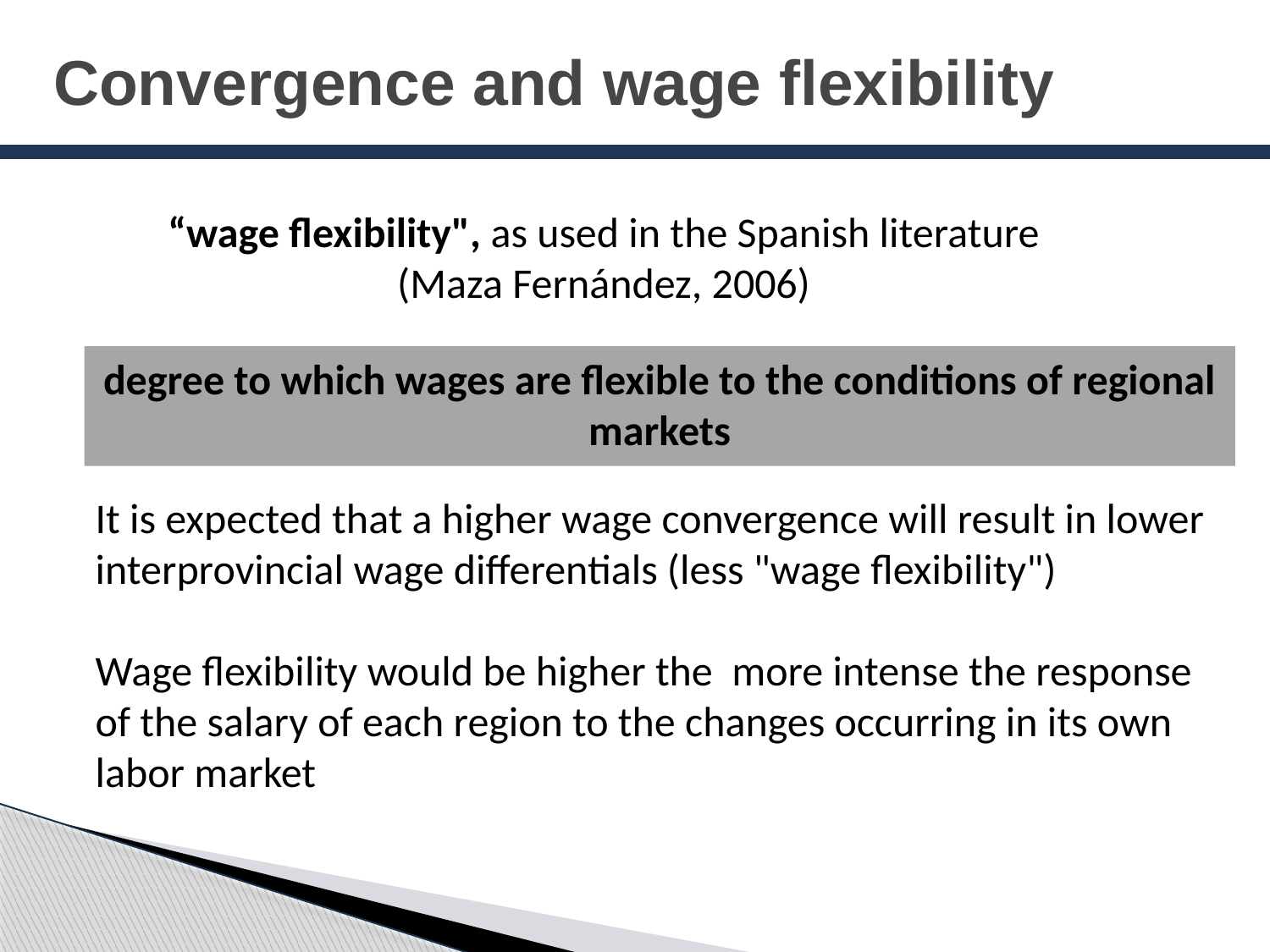

Convergence and wage flexibility

“wage flexibility", as used in the Spanish literature
(Maza Fernández, 2006)

degree to which wages are flexible to the conditions of regional markets

It is expected that a higher wage convergence will result in lower interprovincial wage differentials (less "wage flexibility")

Wage flexibility would be higher the  more intense the response of the salary of each region to the changes occurring in its own labor market